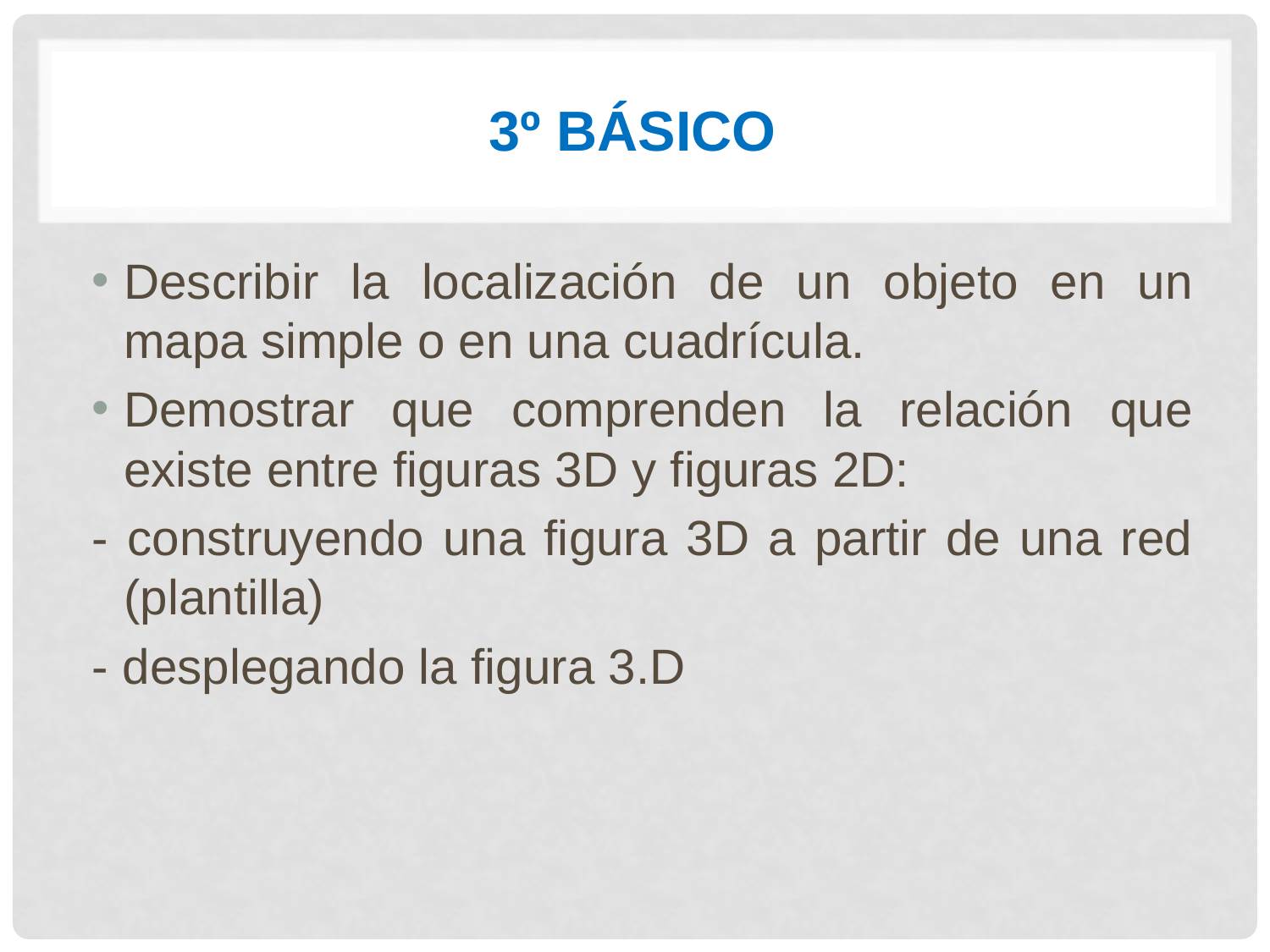

# 3º BÁSICO
Describir la localización de un objeto en un mapa simple o en una cuadrícula.
Demostrar que comprenden la relación que existe entre figuras 3D y figuras 2D:
- construyendo una figura 3D a partir de una red (plantilla)
- desplegando la figura 3.D